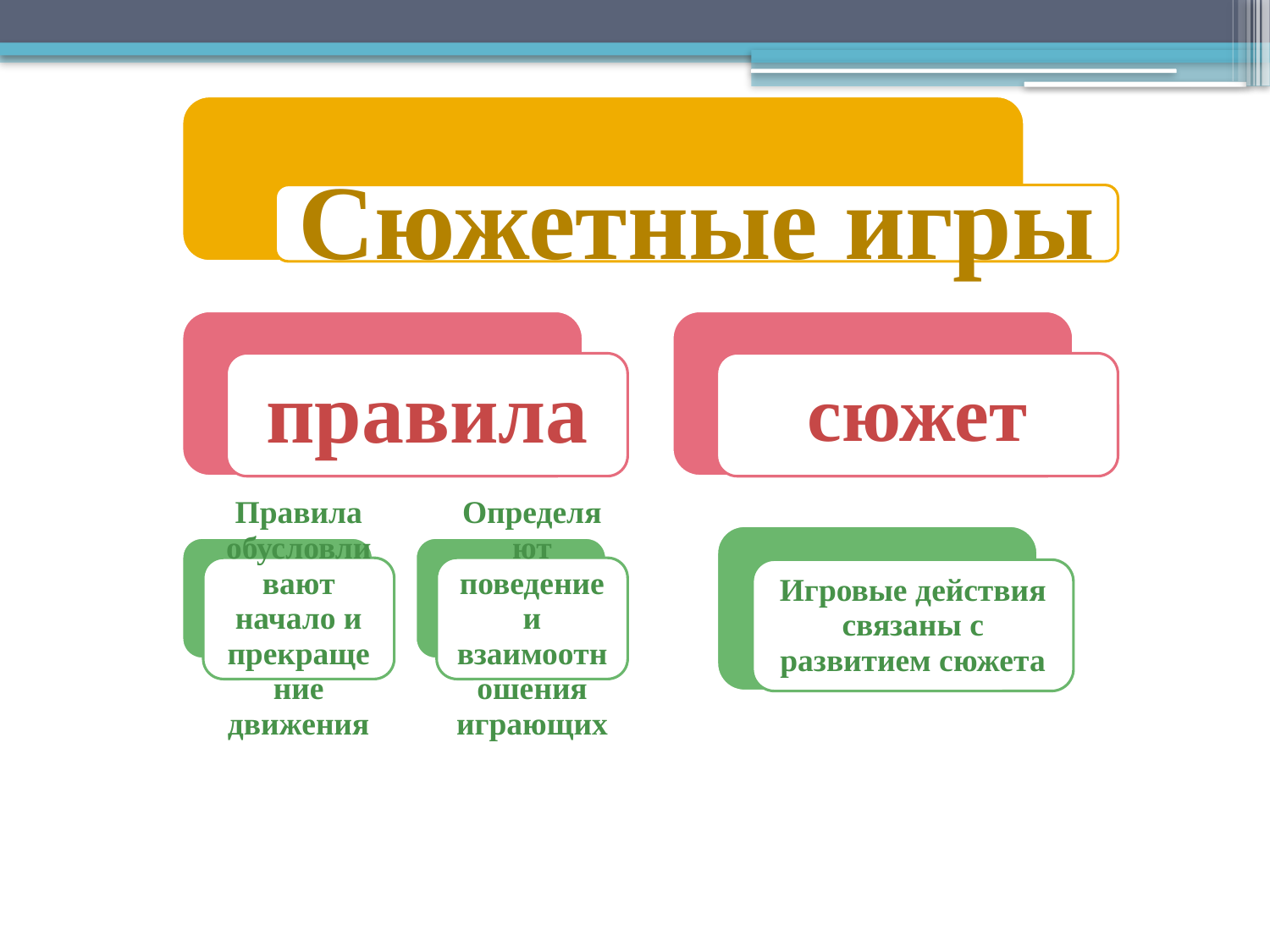

Сюжетные игры
правила
Правила обусловливают начало и прекращение движения
Определяют поведение и взаимоотношения играющих
сюжет
Игровые действия связаны с развитием сюжета